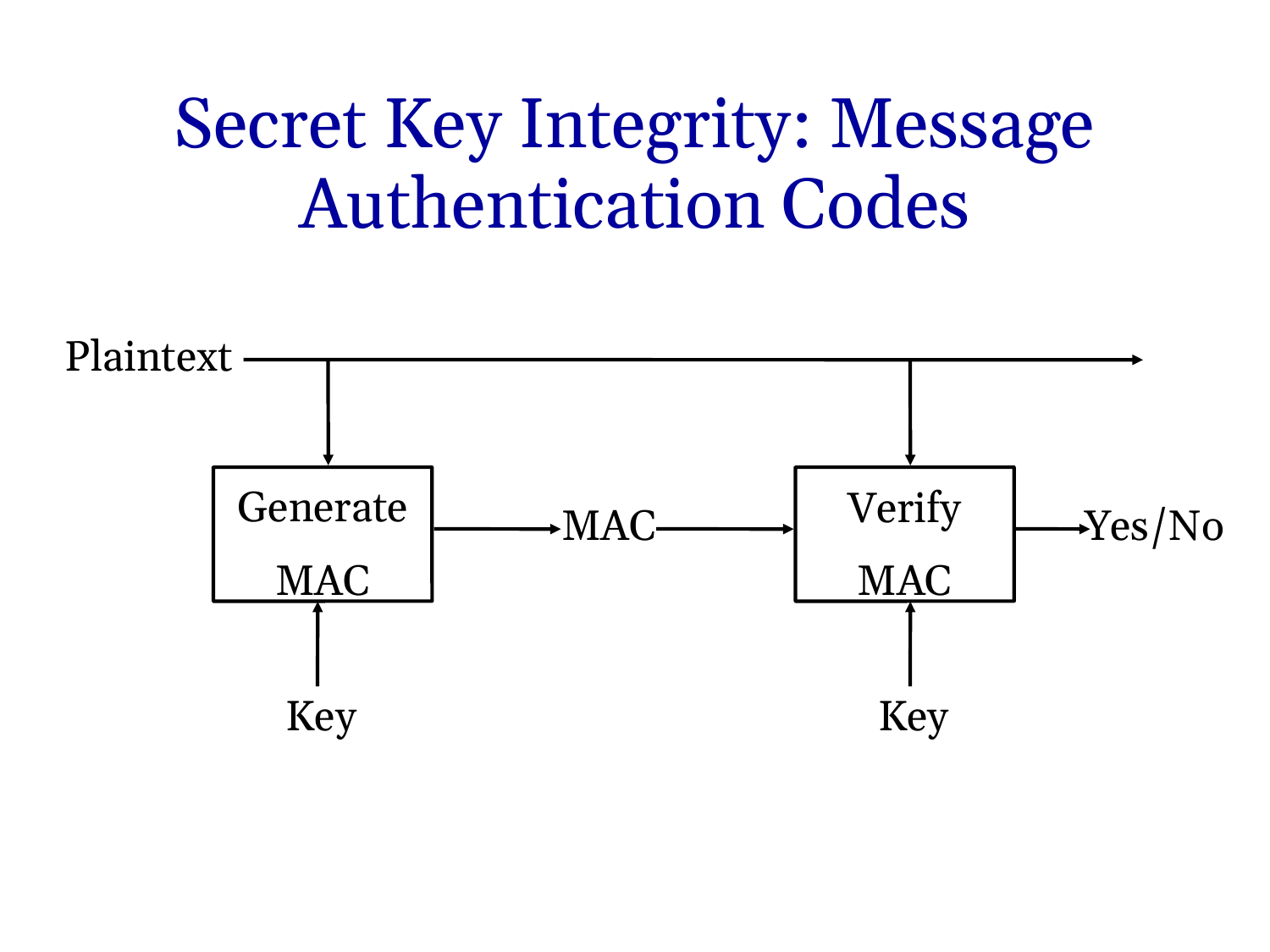

# Secret Key Integrity: Message Authentication Codes
Plaintext

Generate
MAC
Verify
MAC
Yes/No
MAC

Key
Key